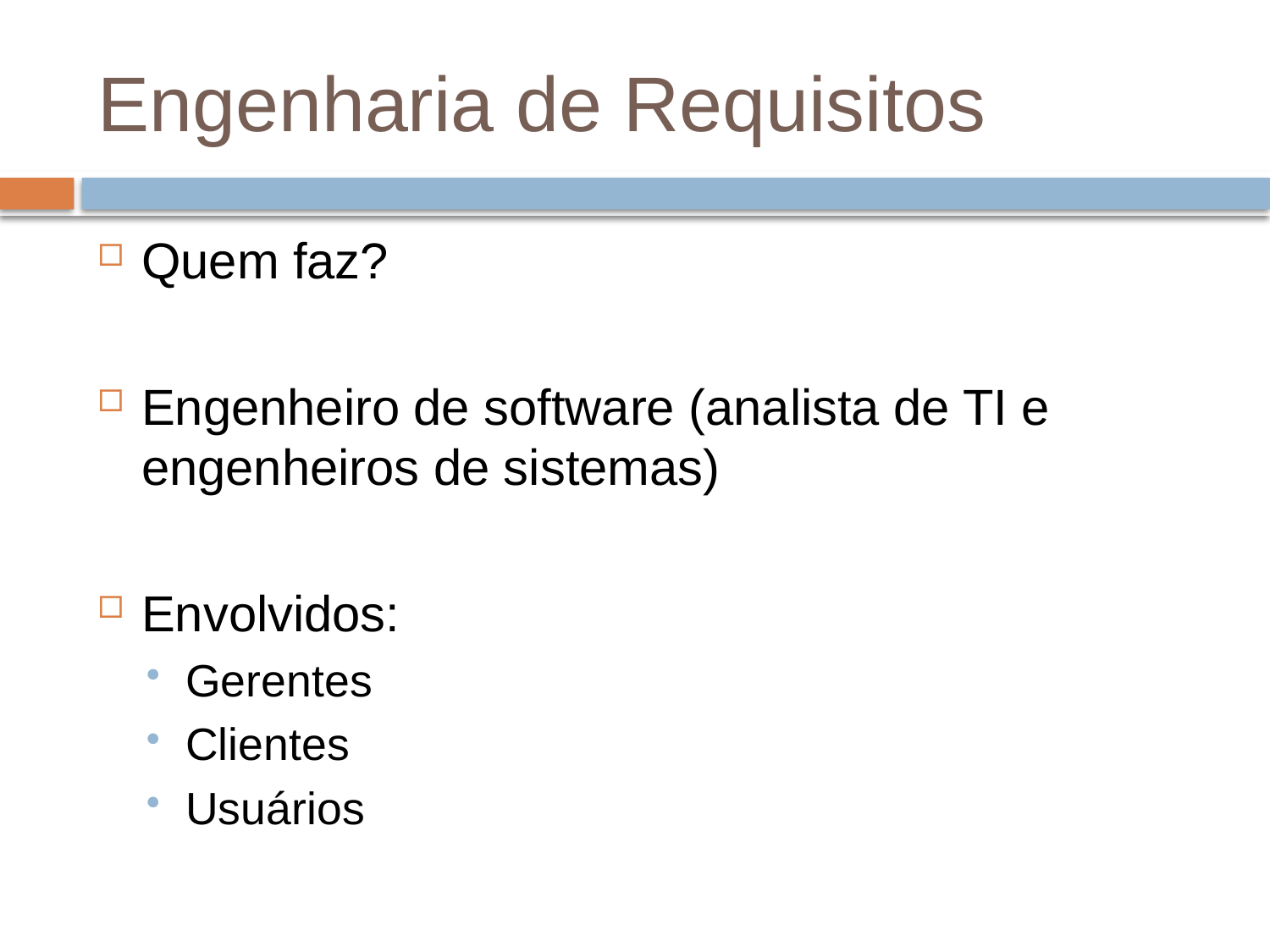

# Engenharia de Requisitos
Quem faz?

Engenheiro de software (analista de TI e engenheiros de sistemas)

Envolvidos:
Gerentes
Clientes
Usuários